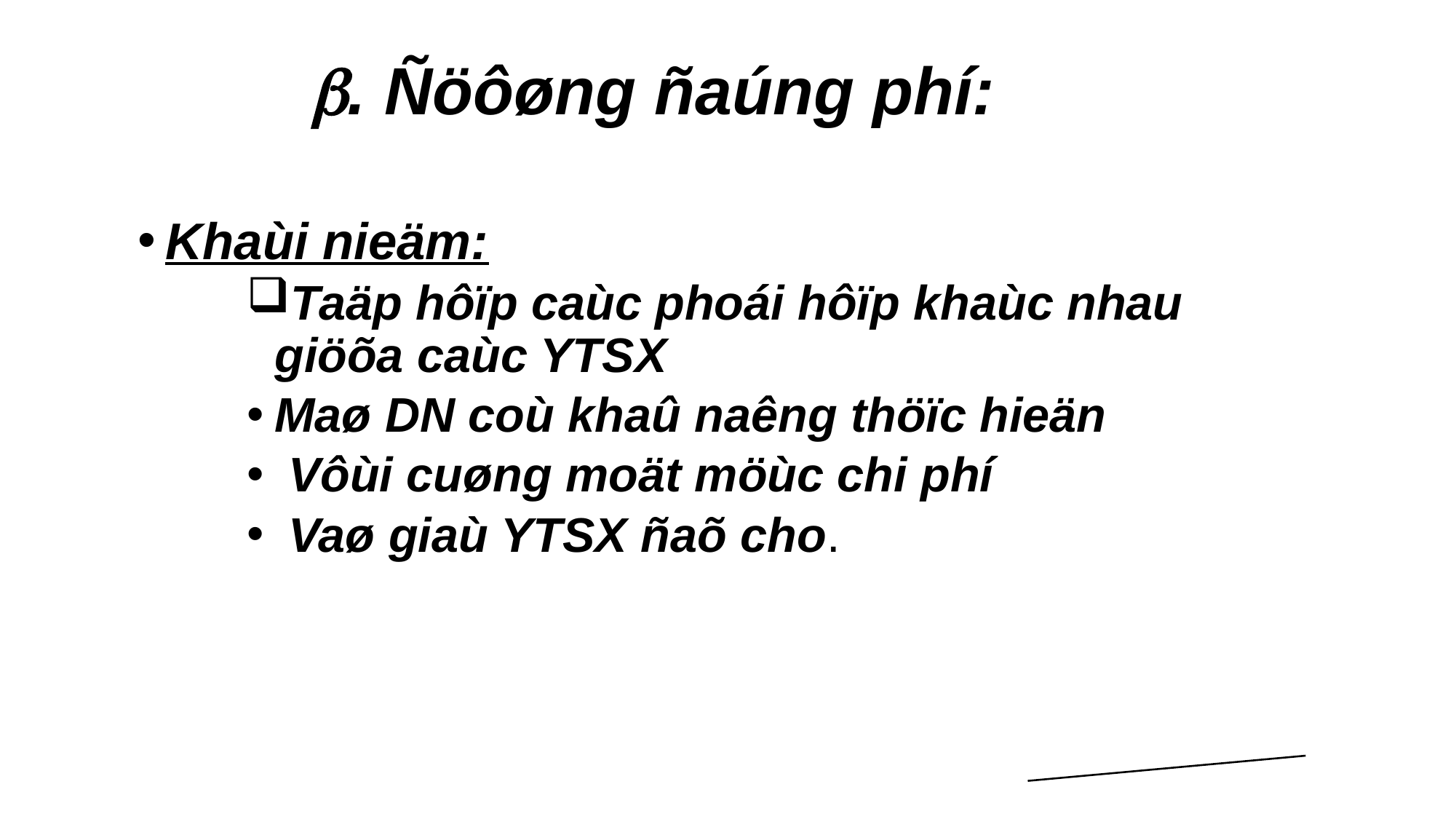

# β. Ñöôøng ñaúng phí:
Khaùi nieäm:
Taäp hôïp caùc phoái hôïp khaùc nhau giöõa caùc YTSX
Maø DN coù khaû naêng thöïc hieän
 Vôùi cuøng moät möùc chi phí
 Vaø giaù YTSX ñaõ cho.